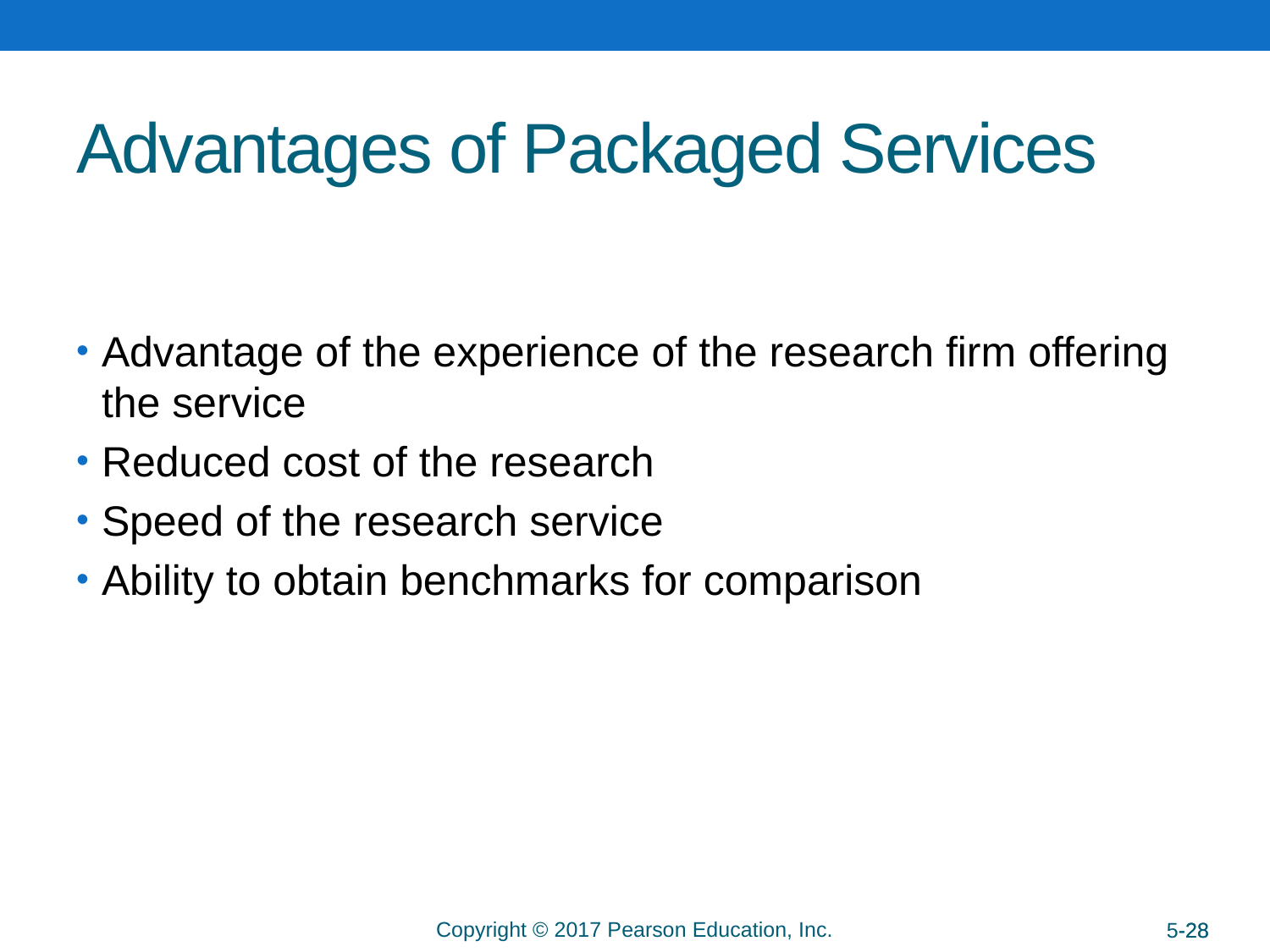

# Advantages of Packaged Services
Advantage of the experience of the research firm offering the service
Reduced cost of the research
Speed of the research service
Ability to obtain benchmarks for comparison